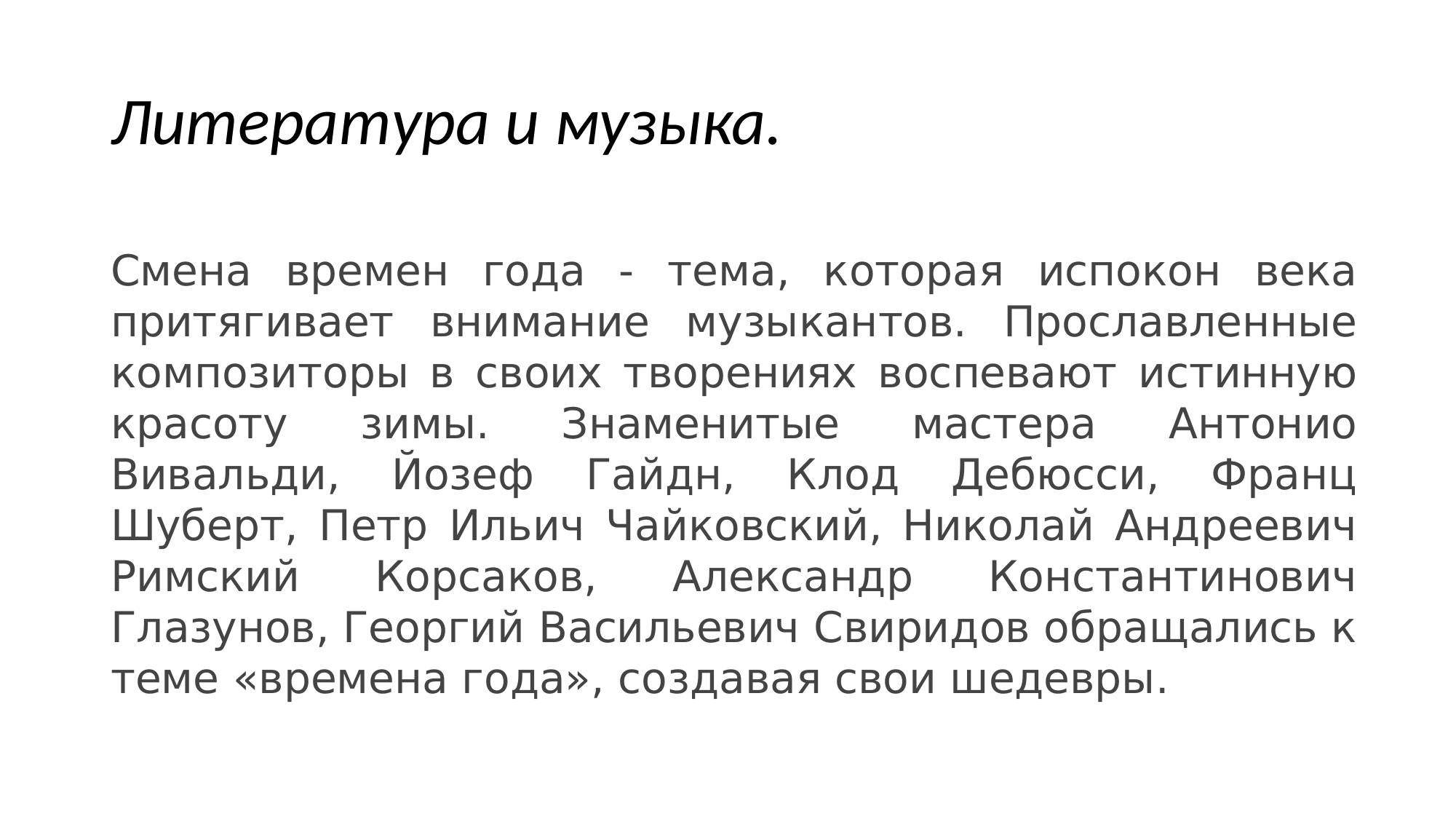

# Литература и музыка.
Смена времен года - тема, которая испокон века притягивает внимание музыкантов. Прославленные композиторы в своих творениях воспевают истинную красоту зимы. Знаменитые мастера Антонио Вивальди, Йозеф Гайдн, Клод Дебюсси, Франц Шуберт, Петр Ильич Чайковский, Николай Андреевич Римский Корсаков, Александр Константинович Глазунов, Георгий Васильевич Свиридов обращались к теме «времена года», создавая свои шедевры.